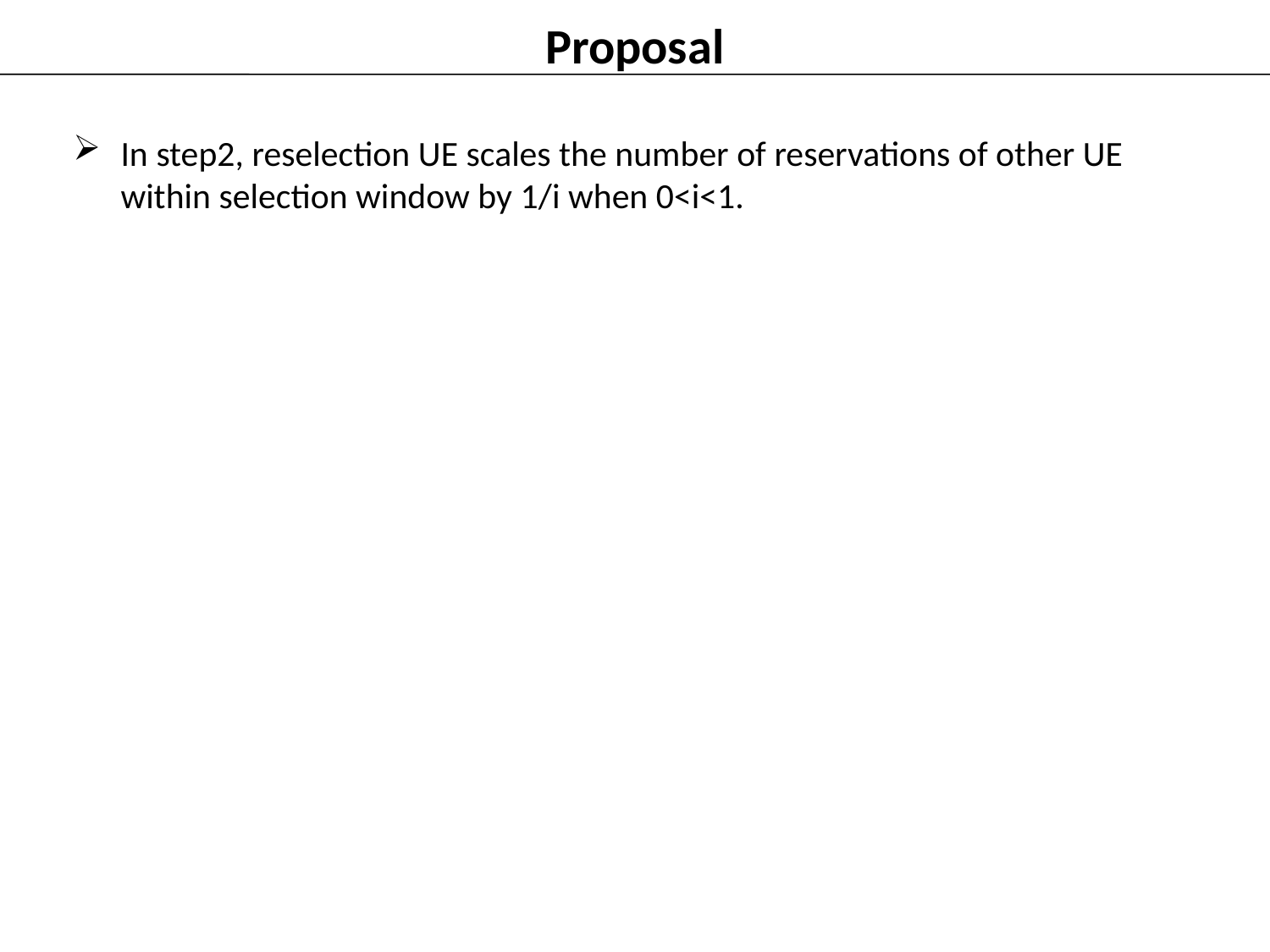

# Proposal
In step2, reselection UE scales the number of reservations of other UE within selection window by 1/i when 0<i<1.